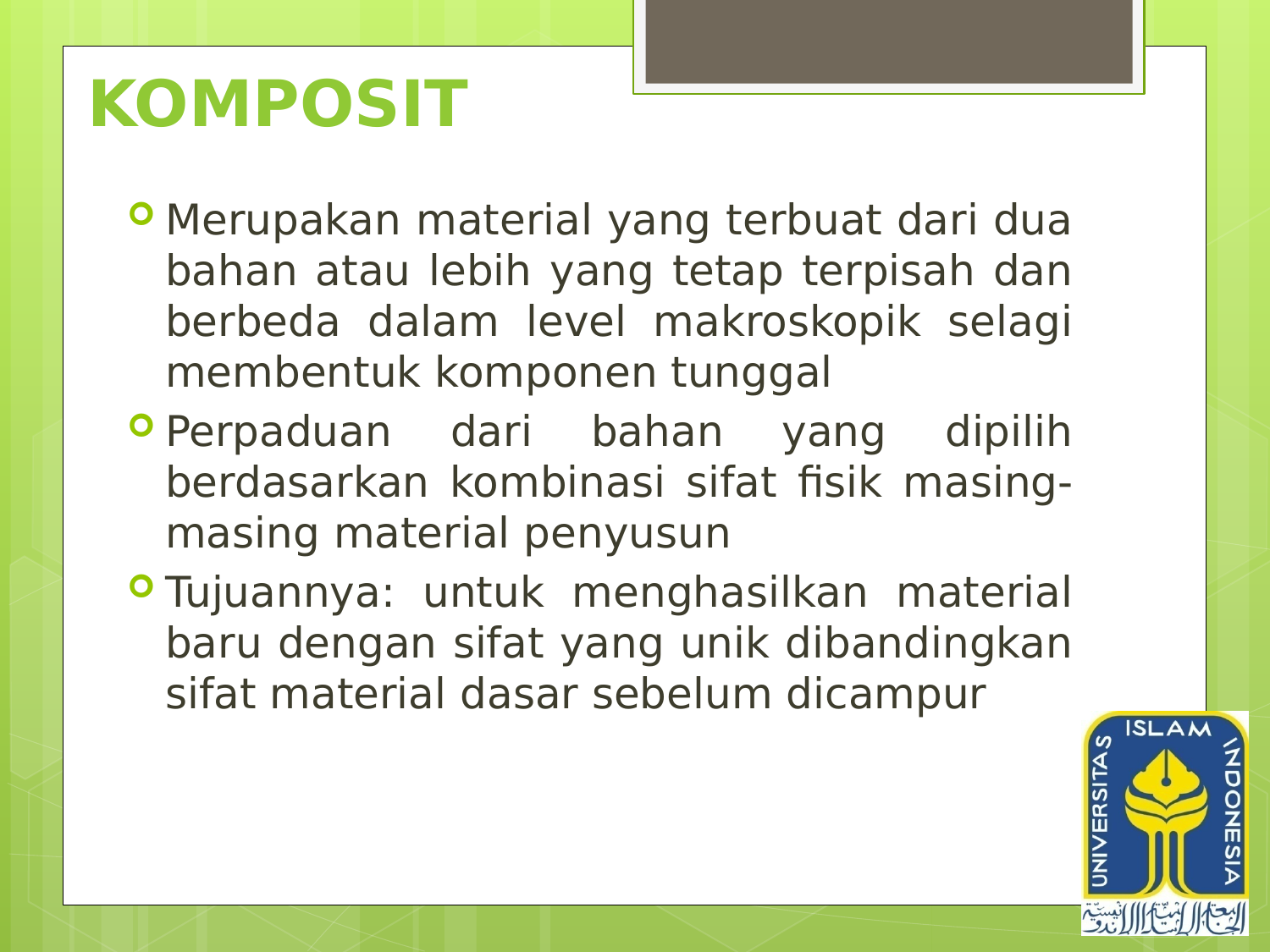

# Komposit
Merupakan material yang terbuat dari dua bahan atau lebih yang tetap terpisah dan berbeda dalam level makroskopik selagi membentuk komponen tunggal
Perpaduan dari bahan yang dipilih berdasarkan kombinasi sifat fisik masing-masing material penyusun
Tujuannya: untuk menghasilkan material baru dengan sifat yang unik dibandingkan sifat material dasar sebelum dicampur